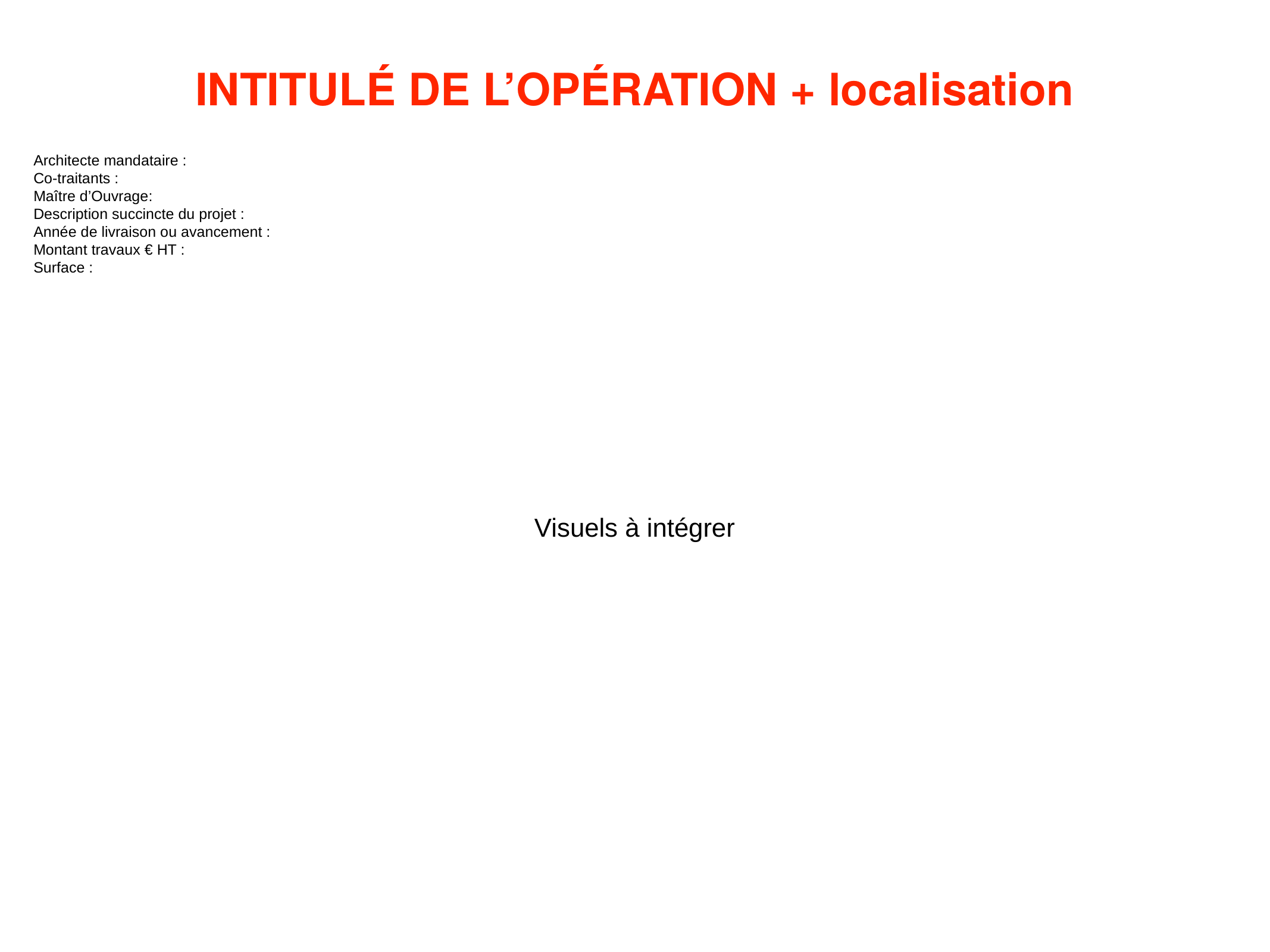

INTITULÉ DE L’OPÉRATION + localisation
Architecte mandataire :
Co-traitants :
Maître d’Ouvrage:
Description succincte du projet :
Année de livraison ou avancement :
Montant travaux € HT :
Surface :
Visuels à intégrer